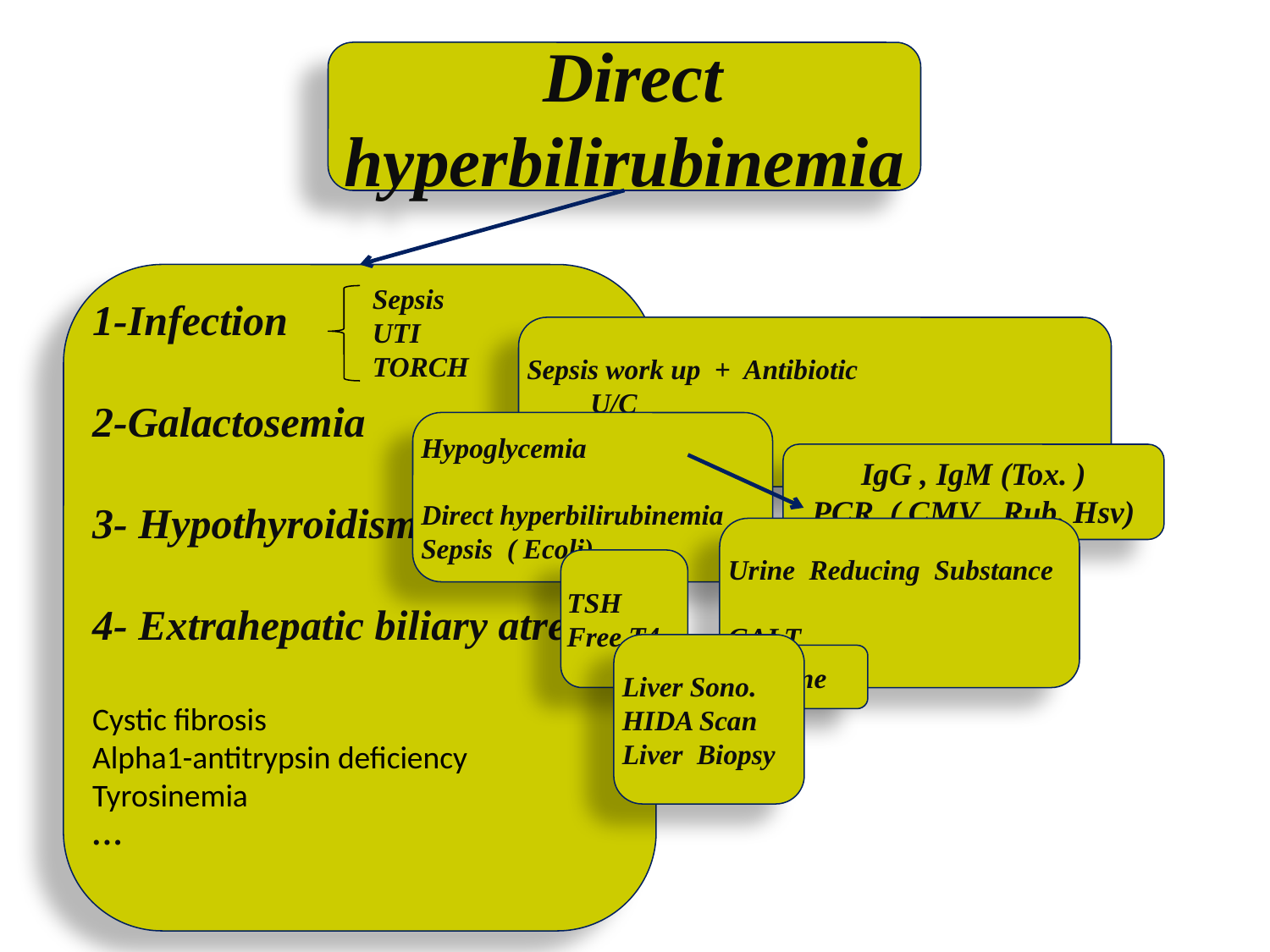

#
Direct
hyperbilirubinemia
1-Infection

2-Galactosemia

3- Hypothyroidism (central)

4- Extrahepatic biliary atresia

Cystic fibrosis
Alpha1-antitrypsin deficiency
Tyrosinemia
…

Sepsis
UTI
TORCH

Sepsis work up  +  Antibiotic
U/C
TORCH  study
Hypoglycemia

Direct hyperbilirubinemia
Sepsis  ( Ecoli)
IgG , IgM (Tox. )
PCR  ( CMV , Rub. Hsv)
Urine  Reducing  Substance

GALT
TSH
Free T4
Liver Sono.
HIDA Scan
Liver  Biopsy

Levothyroxine